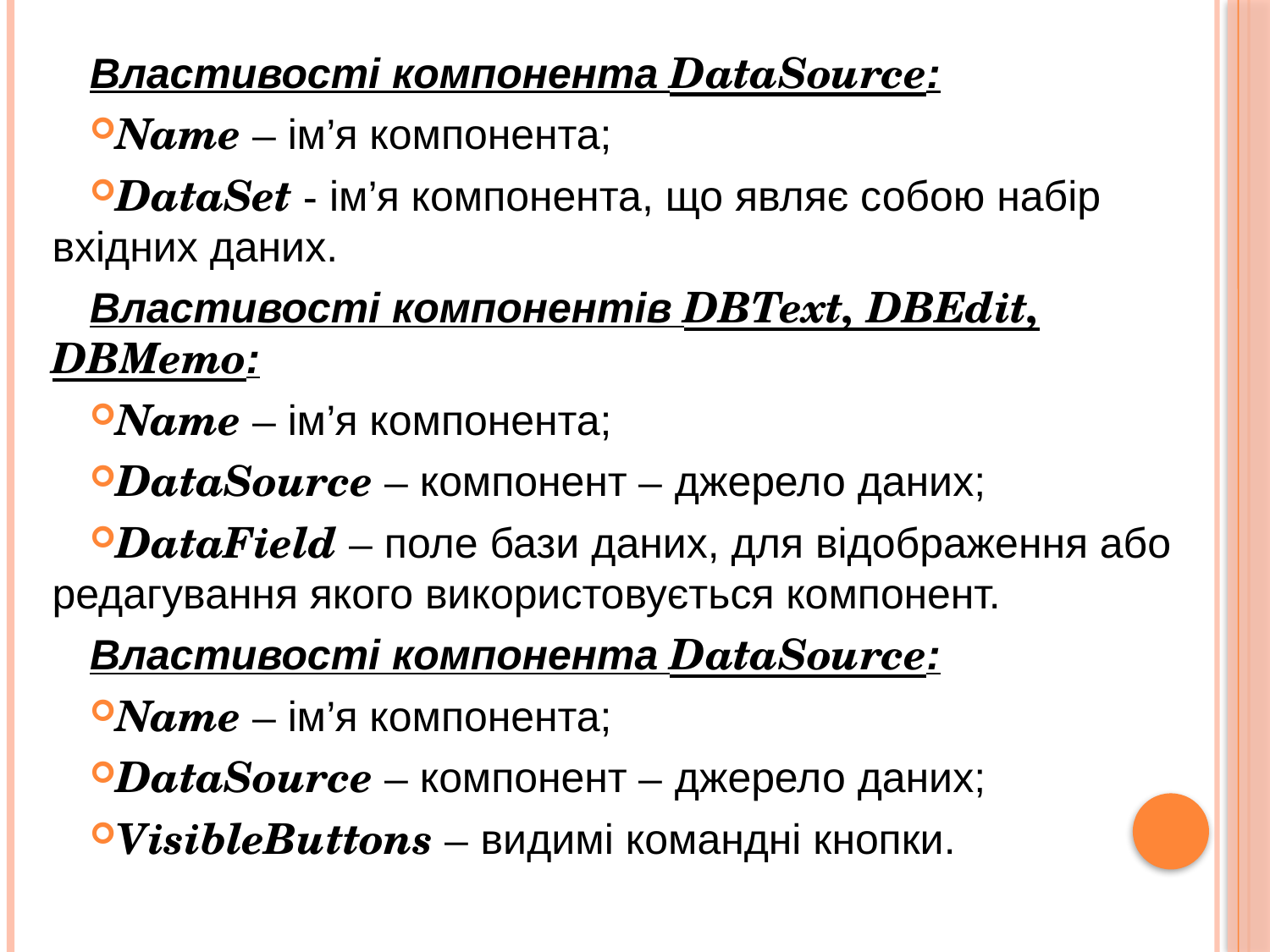

Властивості компонента DataSource:
Name – ім’я компонента;
DataSet - ім’я компонента, що являє собою набір вхідних даних.
Властивості компонентів DBText, DBEdit, DBMemo:
Name – ім’я компонента;
DataSource – компонент – джерело даних;
DataField – поле бази даних, для відображення або редагування якого використовується компонент.
Властивості компонента DataSource:
Name – ім’я компонента;
DataSource – компонент – джерело даних;
VisibleButtons – видимі командні кнопки.